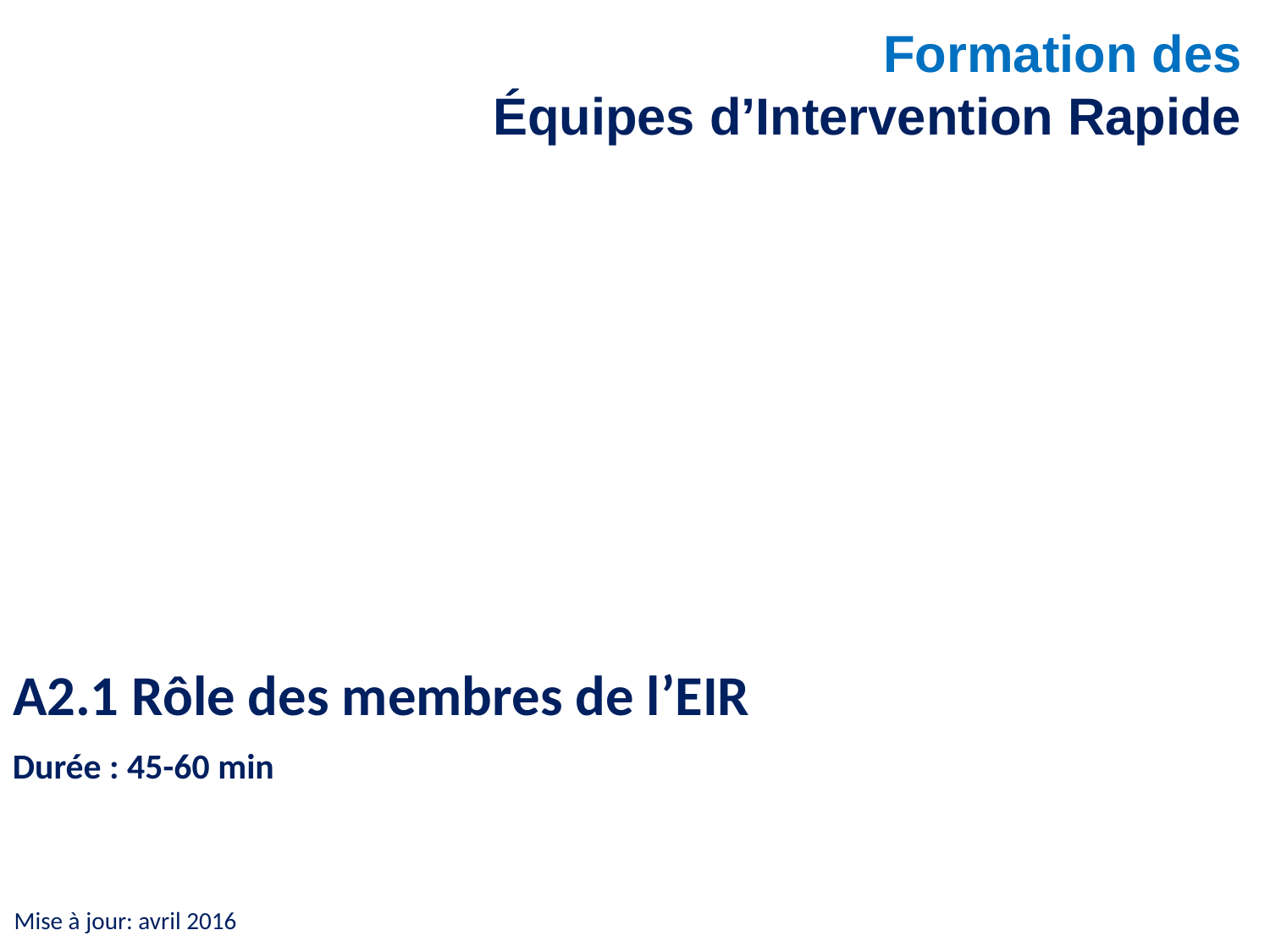

Formation des
Équipes d’Intervention Rapide
A2.1 Rôle des membres de l’EIR
Durée : 45-60 min

Mise à jour: avril 2016